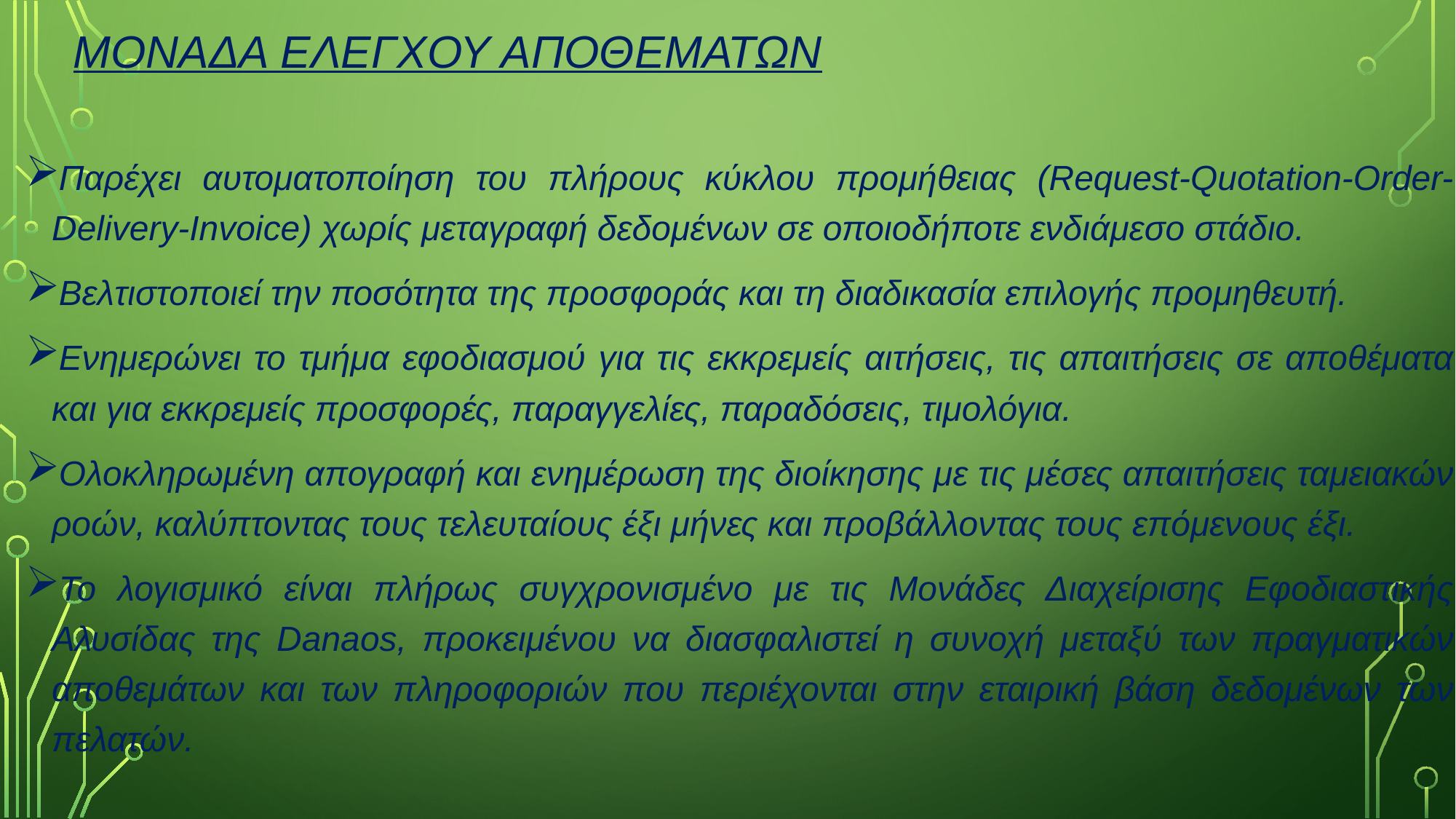

# μοναδα ελεγχου αποθεματων

Παρέχει αυτοματοποίηση του πλήρους κύκλου προμήθειας (Request-Quotation-Order-Delivery-Invoice) χωρίς μεταγραφή δεδομένων σε οποιοδήποτε ενδιάμεσο στάδιο.
Βελτιστοποιεί την ποσότητα της προσφοράς και τη διαδικασία επιλογής προμηθευτή.
Ενημερώνει το τμήμα εφοδιασμού για τις εκκρεμείς αιτήσεις, τις απαιτήσεις σε αποθέματα και για εκκρεμείς προσφορές, παραγγελίες, παραδόσεις, τιμολόγια.
Ολοκληρωμένη απογραφή και ενημέρωση της διοίκησης με τις μέσες απαιτήσεις ταμειακών ροών, καλύπτοντας τους τελευταίους έξι μήνες και προβάλλοντας τους επόμενους έξι.
Το λογισμικό είναι πλήρως συγχρονισμένο με τις Μονάδες Διαχείρισης Εφοδιαστικής Αλυσίδας της Danaos, προκειμένου να διασφαλιστεί η συνοχή μεταξύ των πραγματικών αποθεμάτων και των πληροφοριών που περιέχονται στην εταιρική βάση δεδομένων των πελατών.